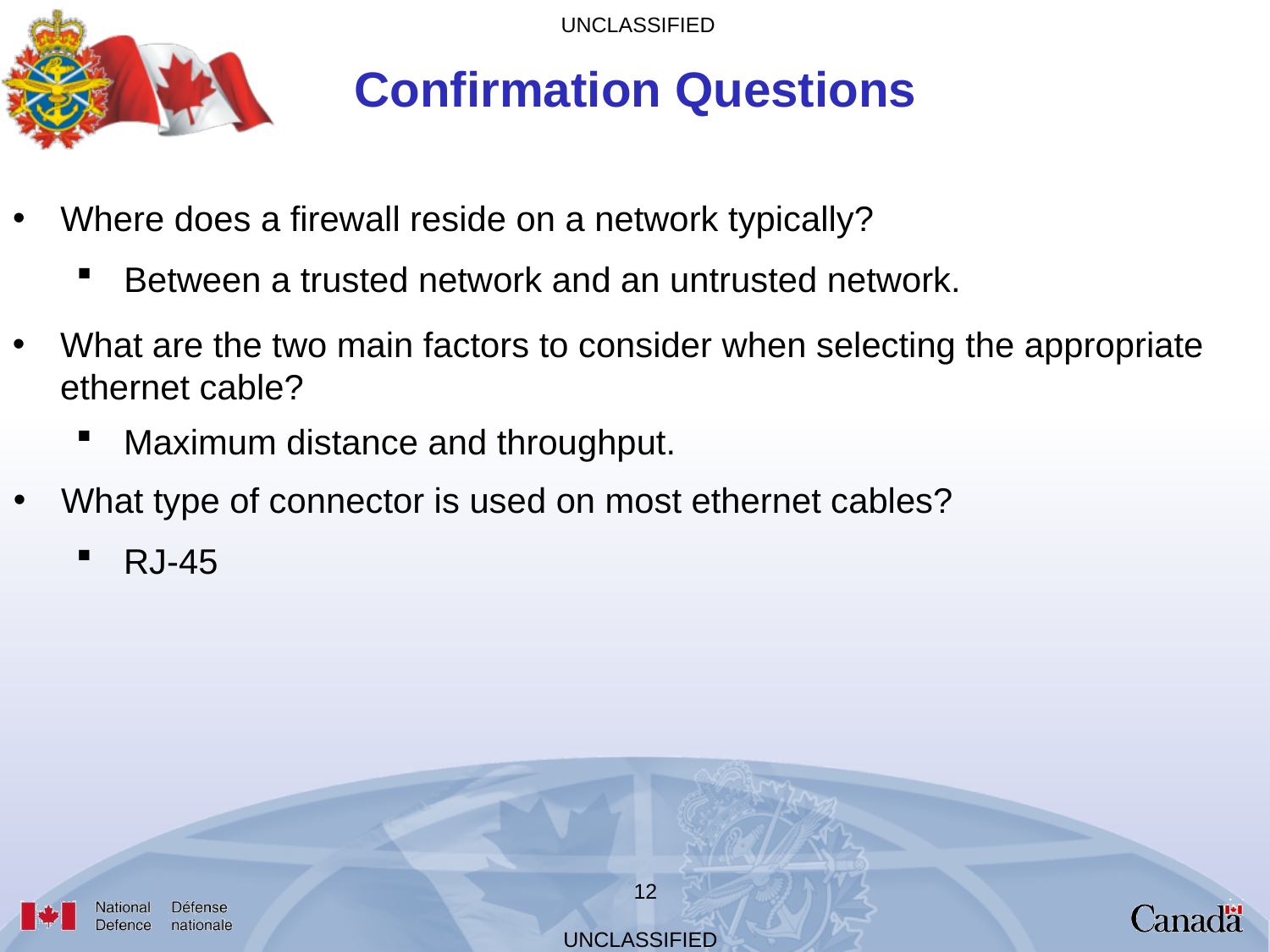

Confirmation Questions
Where does a firewall reside on a network typically?
Between a trusted network and an untrusted network.
What are the two main factors to consider when selecting the appropriate ethernet cable?
Maximum distance and throughput.
What type of connector is used on most ethernet cables?
RJ-45